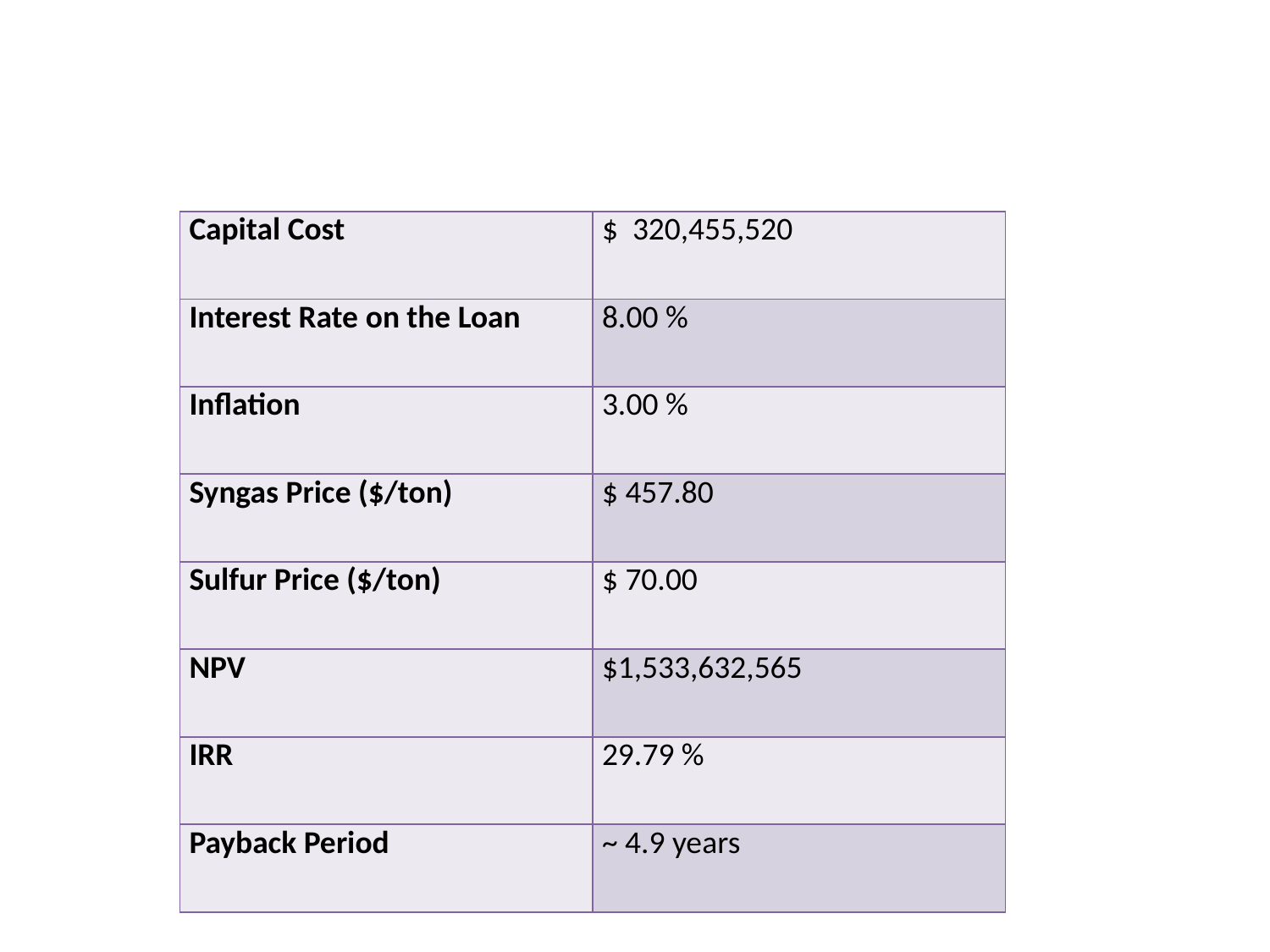

#
| Capital Cost | $ 320,455,520 |
| --- | --- |
| Interest Rate on the Loan | 8.00 % |
| Inflation | 3.00 % |
| Syngas Price ($/ton) | $ 457.80 |
| Sulfur Price ($/ton) | $ 70.00 |
| NPV | $1,533,632,565 |
| IRR | 29.79 % |
| Payback Period | ~ 4.9 years |